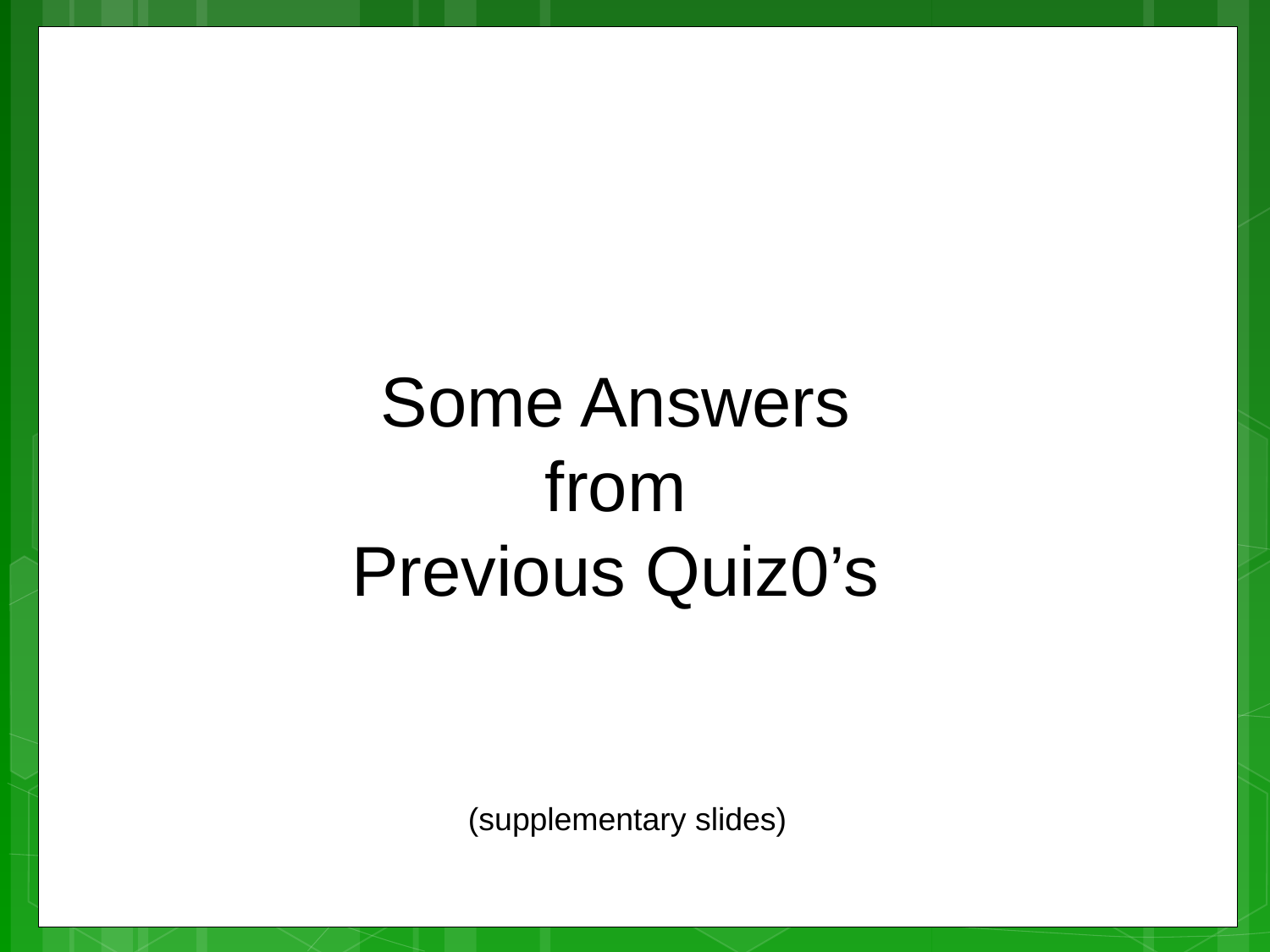

Some Answers
from
Previous Quiz0’s
(supplementary slides)